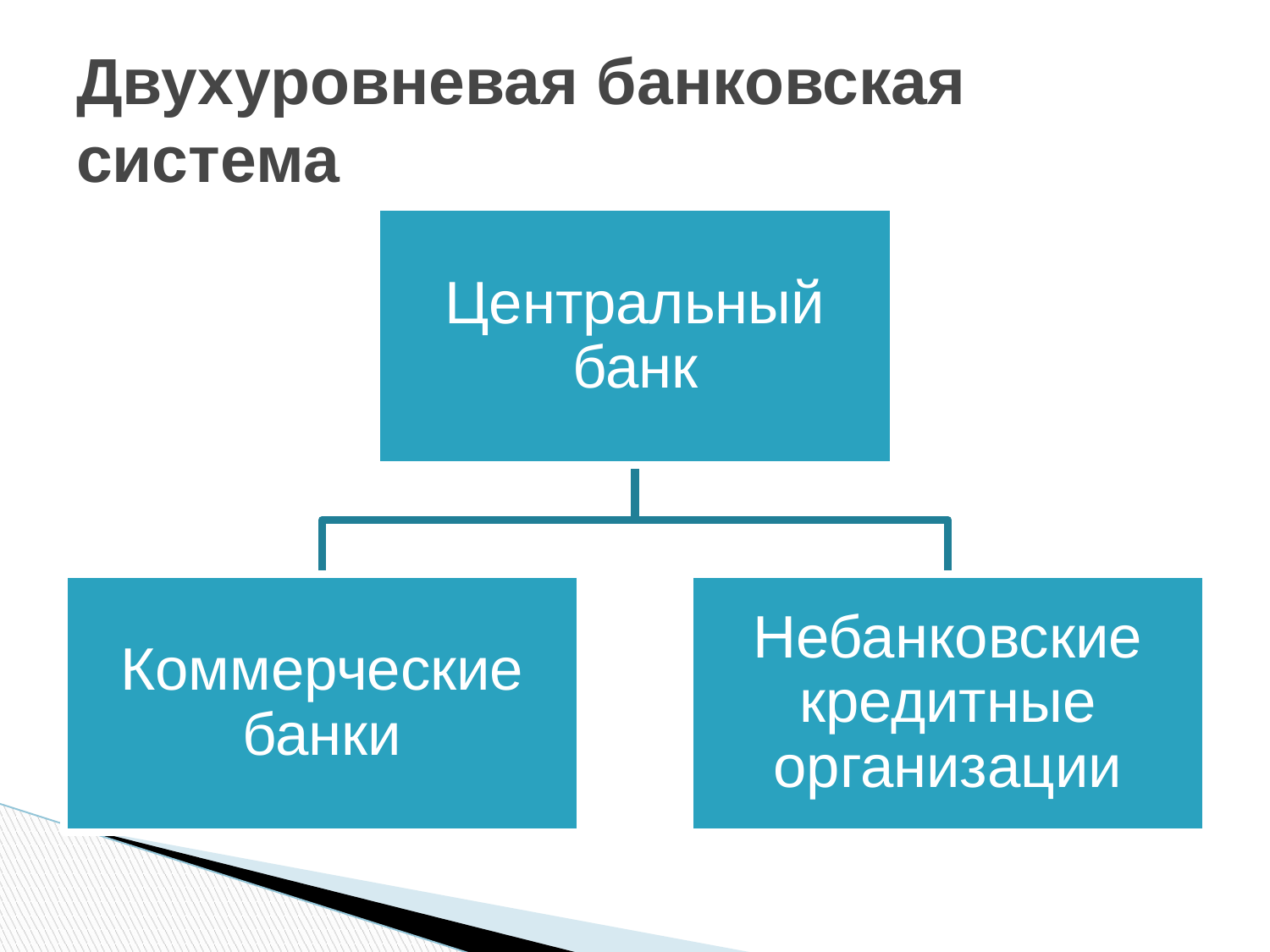

# Двухуровневая банковская система

Центральный банк

Коммерческие банки

Небанковские кредитные организации